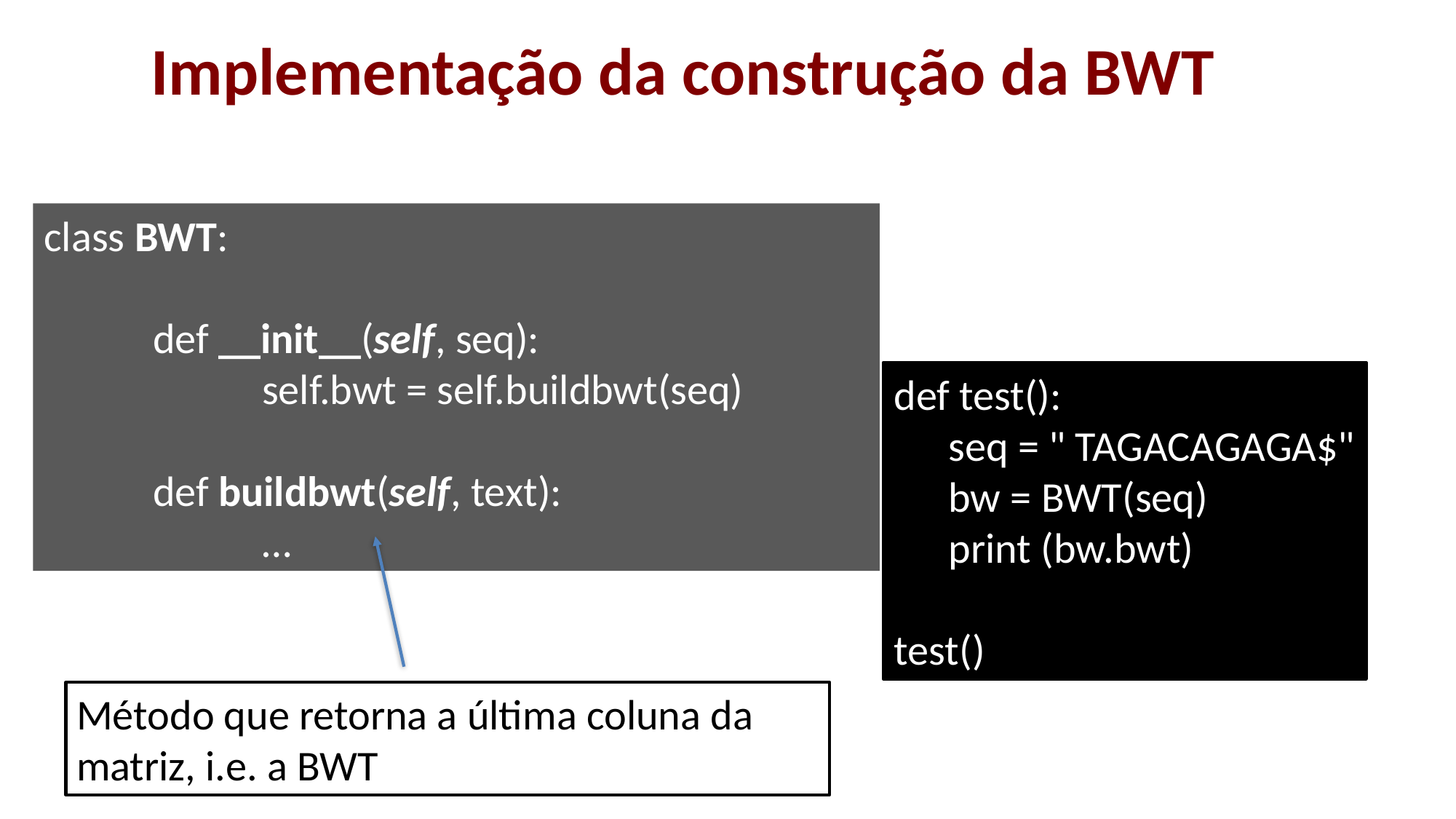

# Implementação da construção da BWT
class BWT:

	def __init__(self, seq):
		self.bwt = self.buildbwt(seq)

	def buildbwt(self, text):
		…
def test():
seq = " TAGACAGAGA$"
bw = BWT(seq)
print (bw.bwt)

test()
Método que retorna a última coluna da matriz, i.e. a BWT